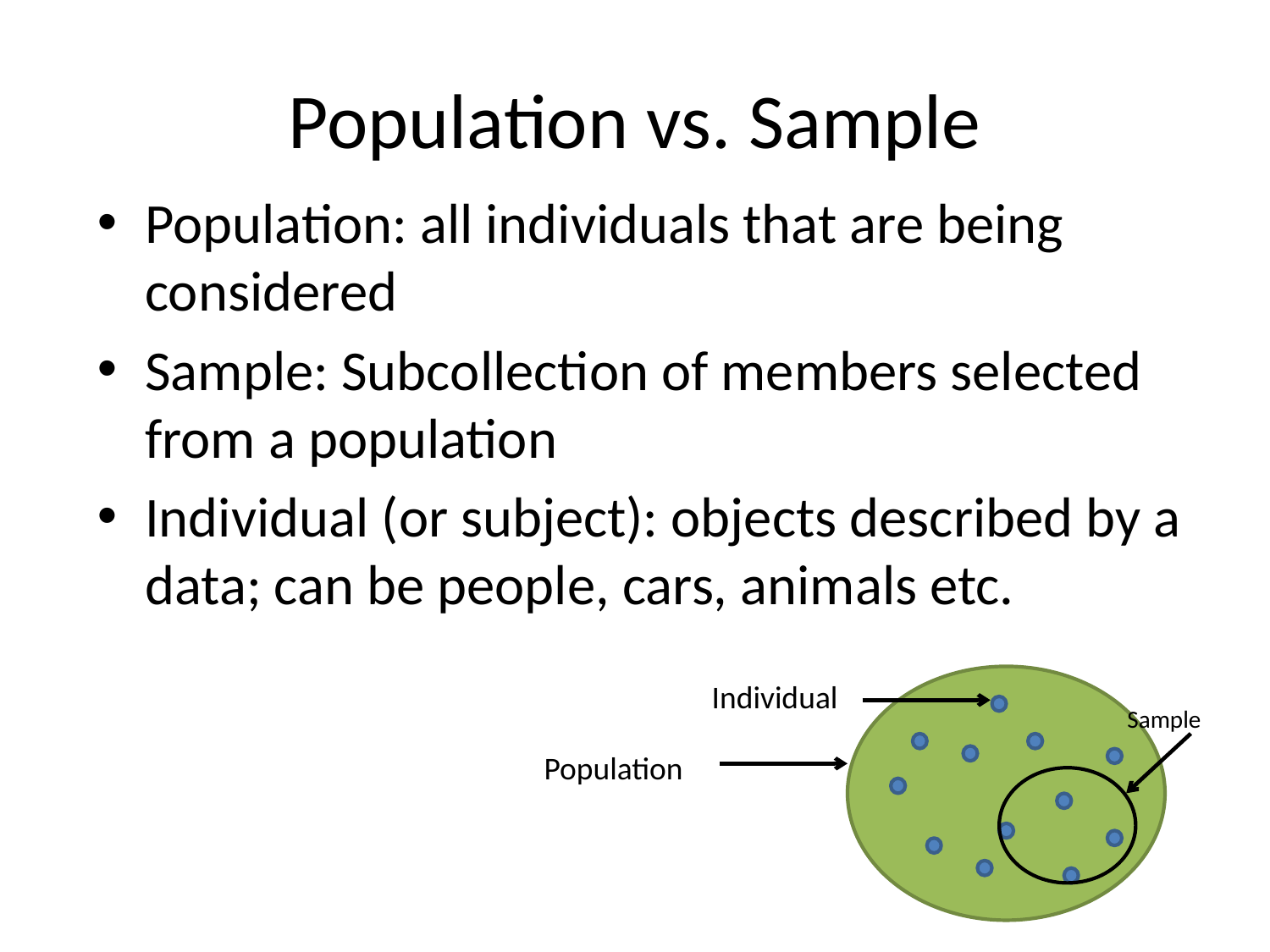

# Population vs. Sample
Population: all individuals that are being considered
Sample: Subcollection of members selected from a population
Individual (or subject): objects described by a data; can be people, cars, animals etc.

Individual
Sample

Population